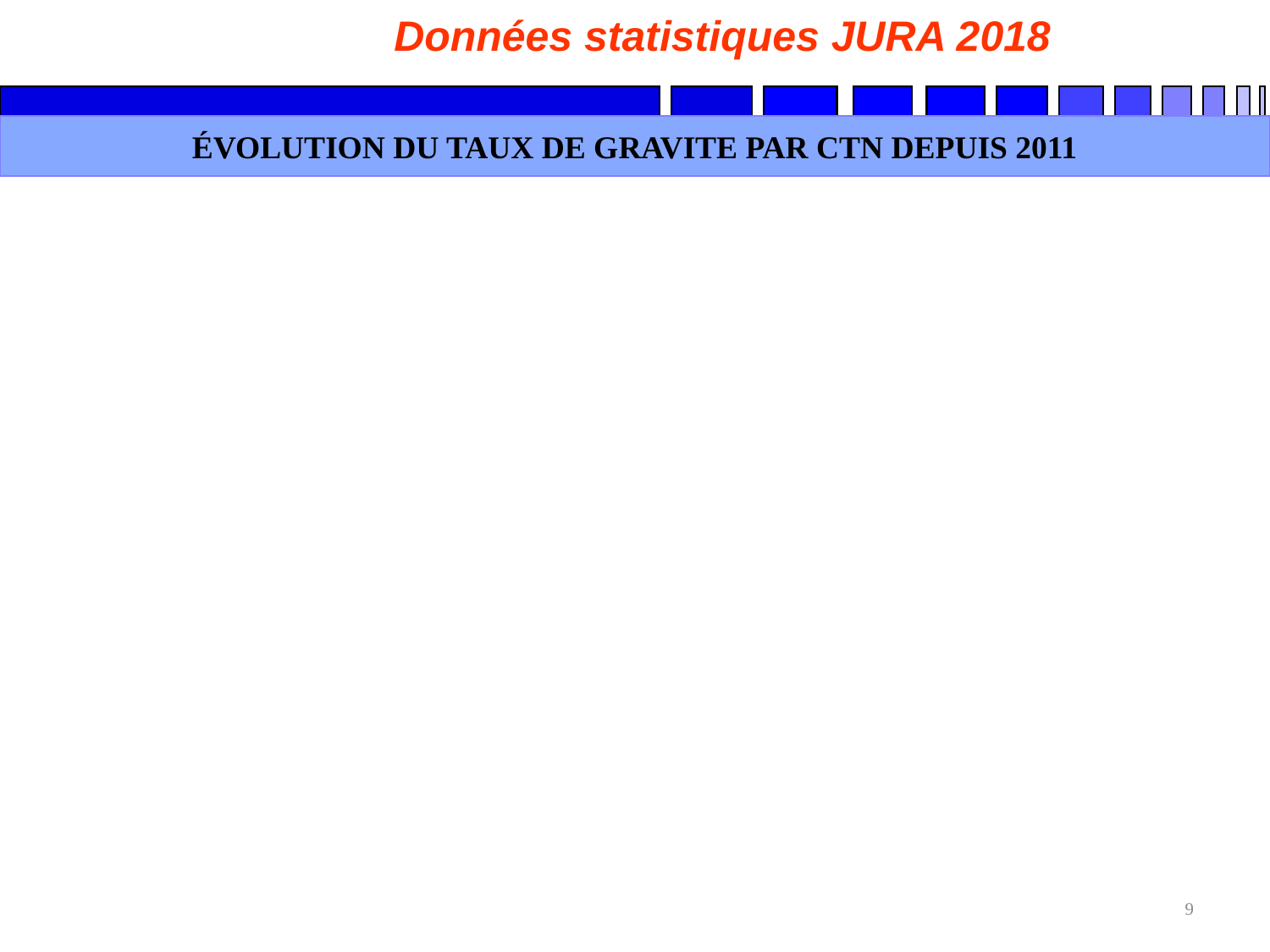

Données statistiques JURA 2018

ÉVOLUTION DU TAUX DE GRAVITE PAR CTN DEPUIS 2011
9